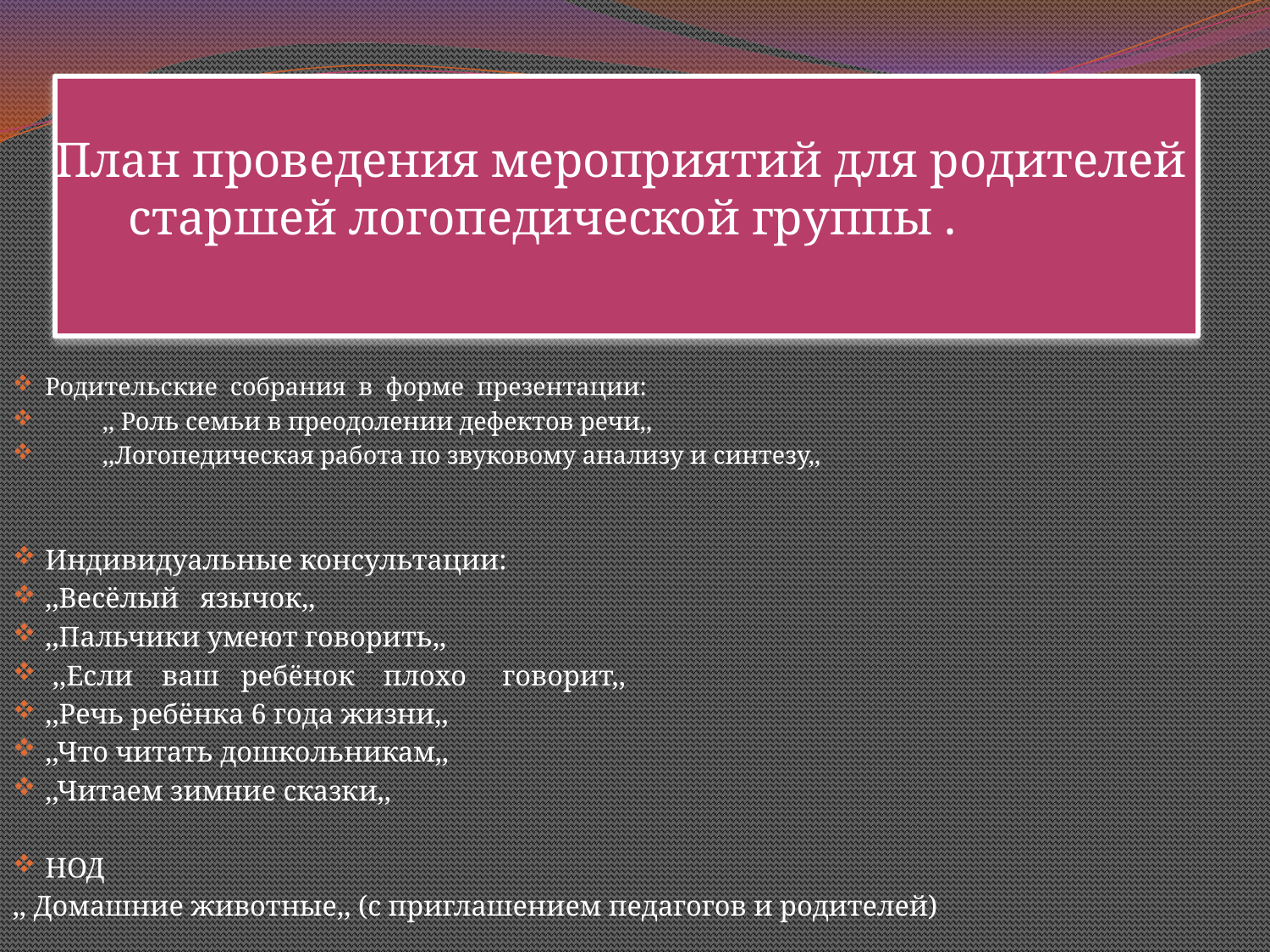

# План проведения мероприятий для родителей       старшей логопедической группы .

Родительские  собрания  в  форме  презентации:
         ,, Роль семьи в преодолении дефектов речи,,
         ,,Логопедическая работа по звуковому анализу и синтезу,,

Индивидуальные консультации:
,,Весёлый   язычок,,
,,Пальчики умеют говорить,,
 ,,Если    ваш   ребёнок    плохо     говорит,,
,,Речь ребёнка 6 года жизни,,
,,Что читать дошкольникам,,
,,Читаем зимние сказки,,

НОД
,, Домашние животные,, (с приглашением педагогов и родителей)